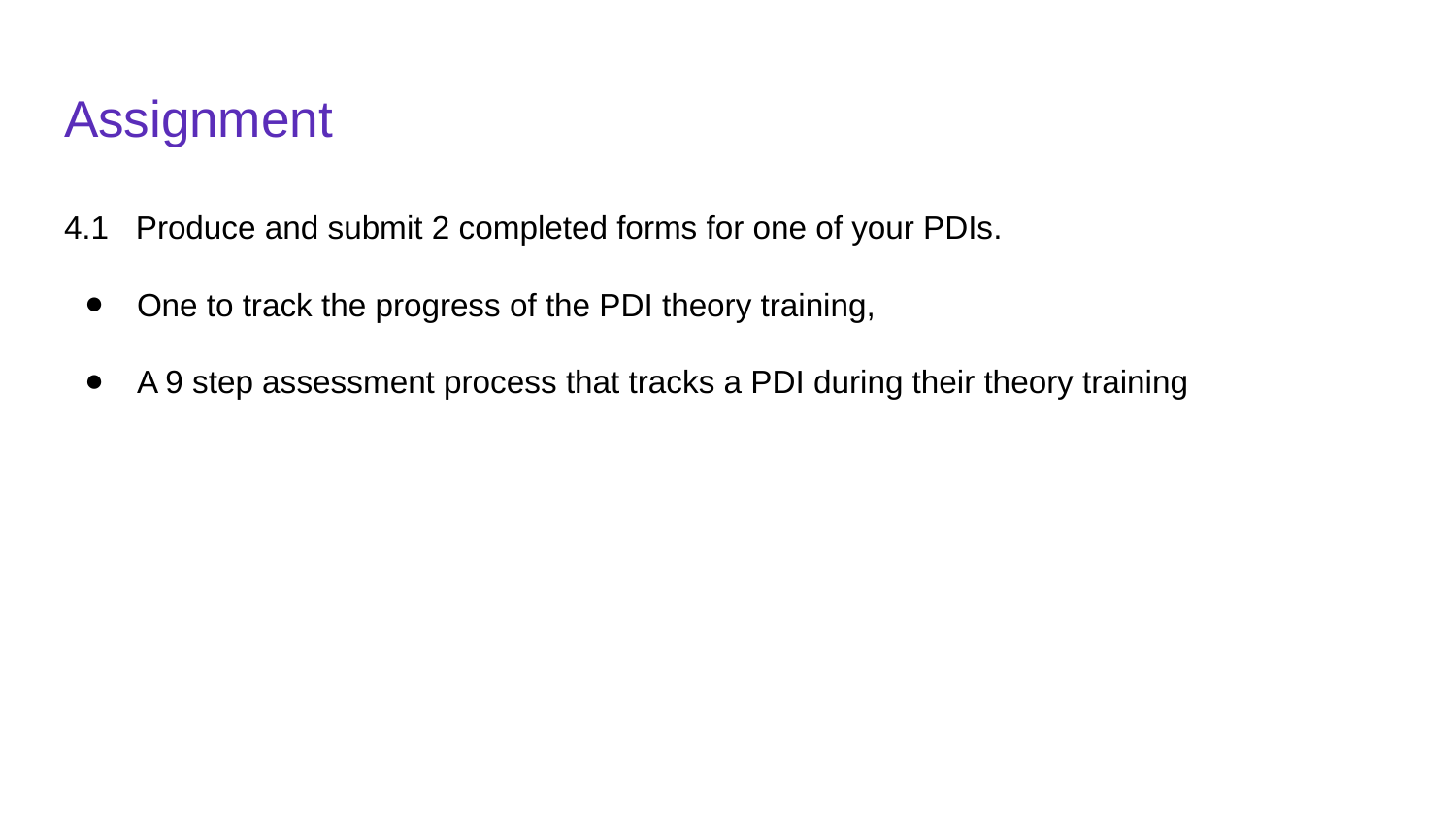

# Assignment
4.1   Produce and submit 2 completed forms for one of your PDIs.

One to track the progress of the PDI theory training,

A 9 step assessment process that tracks a PDI during their theory training